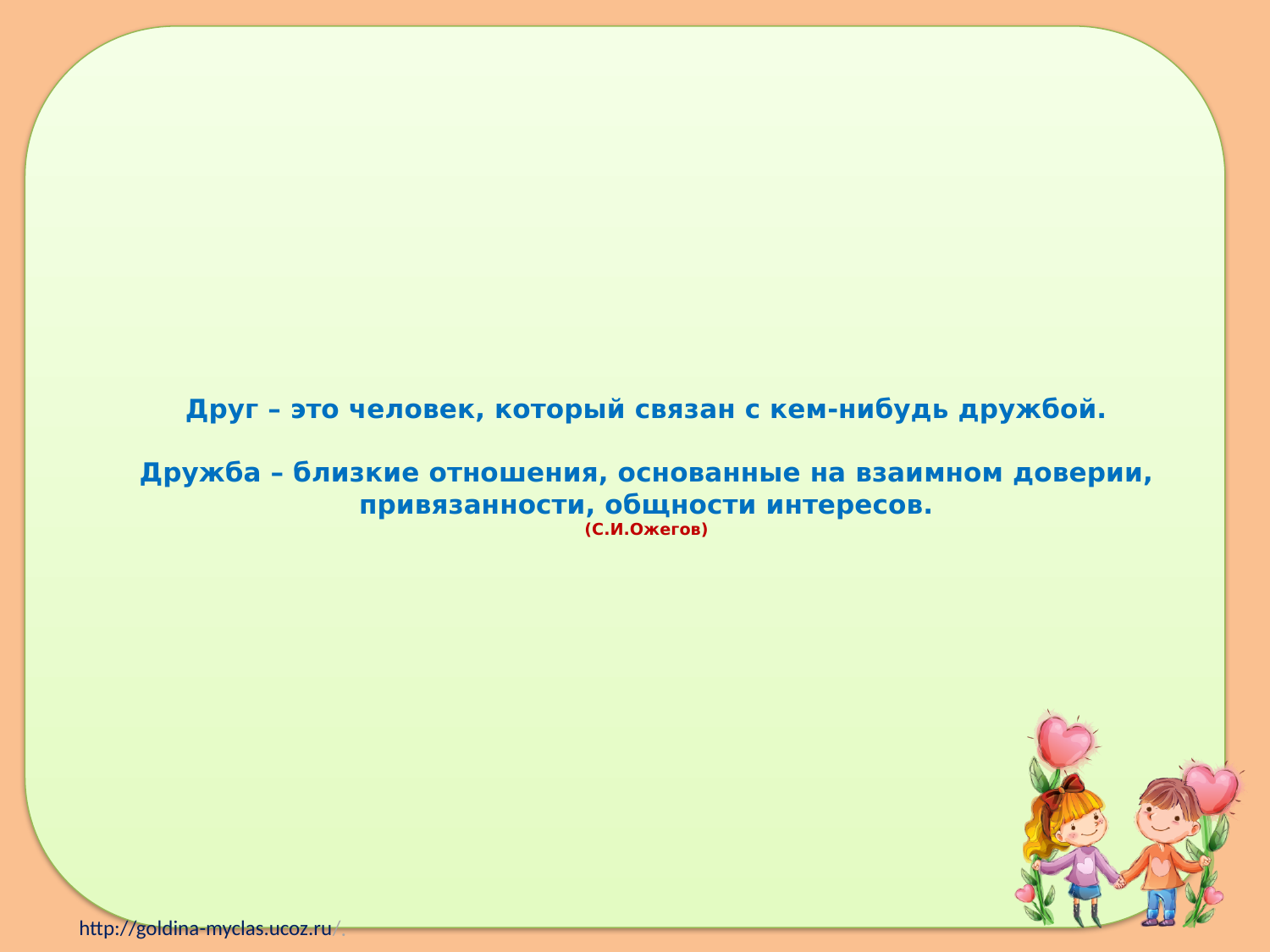

# Друг – это человек, который связан с кем-нибудь дружбой. Дружба – близкие отношения, основанные на взаимном доверии, привязанности, общности интересов. (С.И.Ожегов)